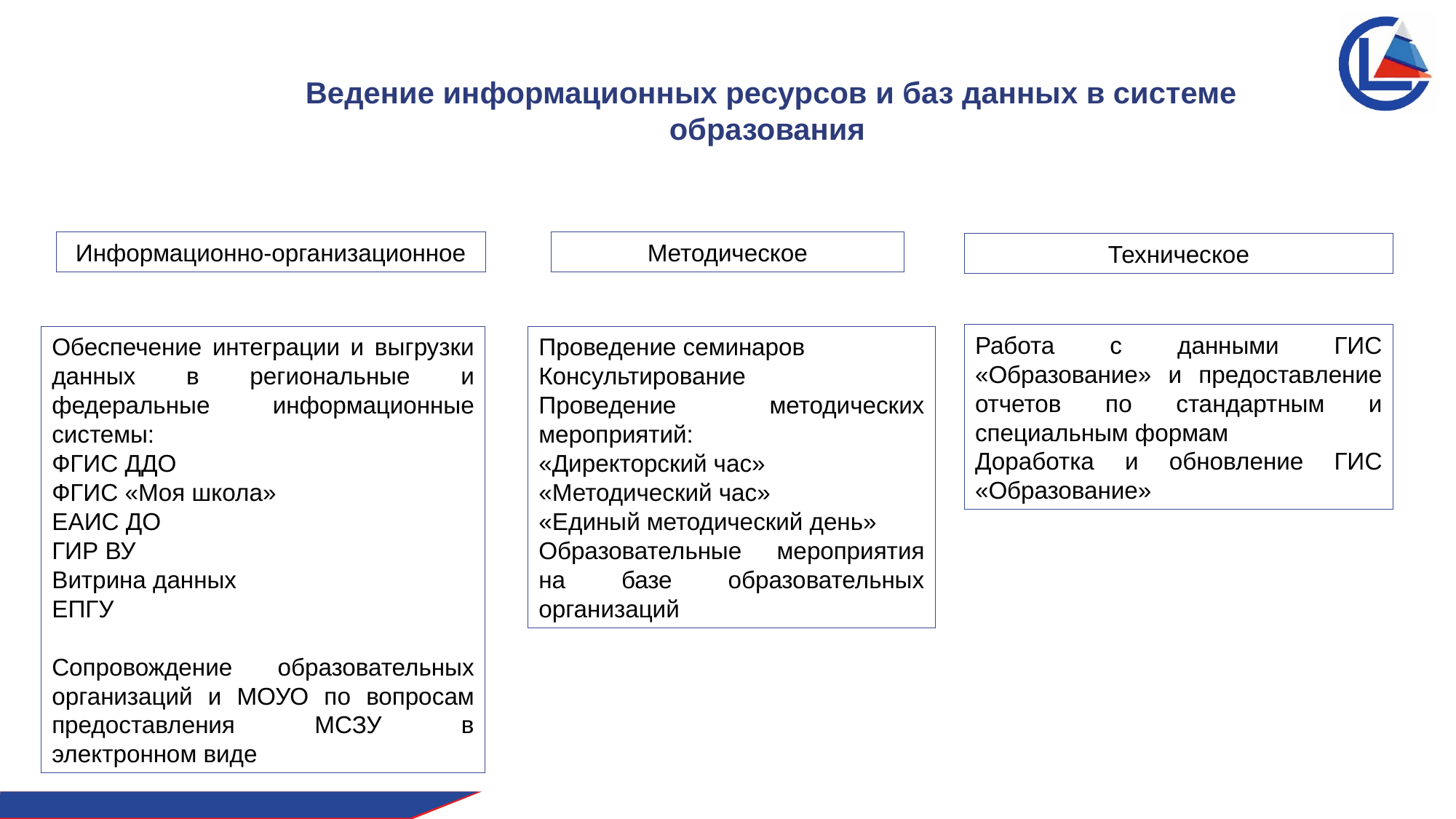

Ведение информационных ресурсов и баз данных в системе образования
Информационно-организационное
Методическое
Техническое
Работа с данными ГИС «Образование» и предоставление отчетов по стандартным и специальным формам
Доработка и обновление ГИС «Образование»
Обеспечение интеграции и выгрузки данных в региональные и федеральные информационные системы:
ФГИС ДДО
ФГИС «Моя школа»
ЕАИС ДО
ГИР ВУ
Витрина данных
ЕПГУ

Сопровождение образовательных организаций и МОУО по вопросам предоставления МСЗУ в электронном виде
Проведение семинаров
Консультирование
Проведение методических мероприятий:
«Директорский час»
«Методический час»
«Единый методический день»
Образовательные мероприятия на базе образовательных организаций